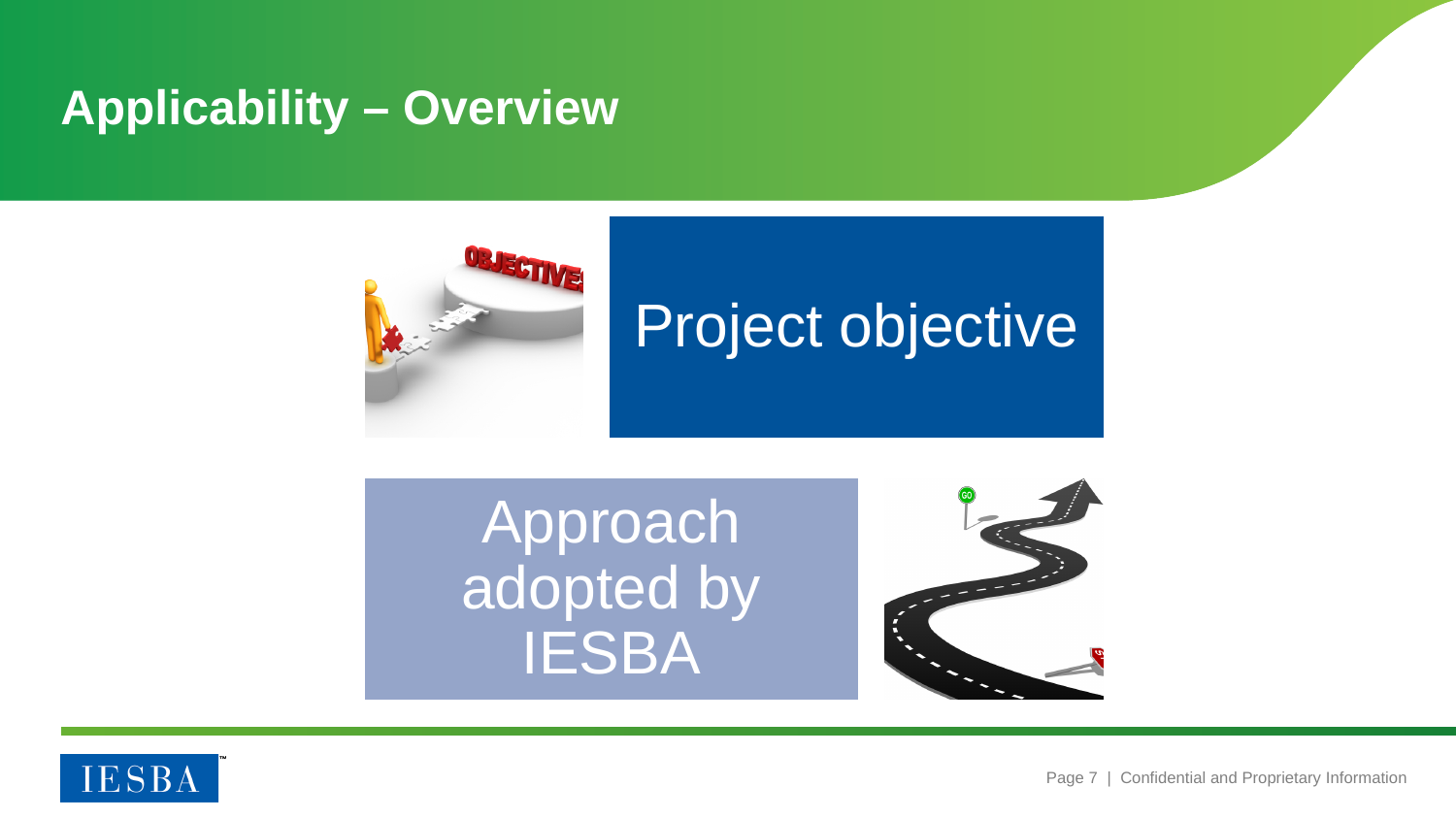

# Applicability – Overview
Project objective
Approach adopted by IESBA